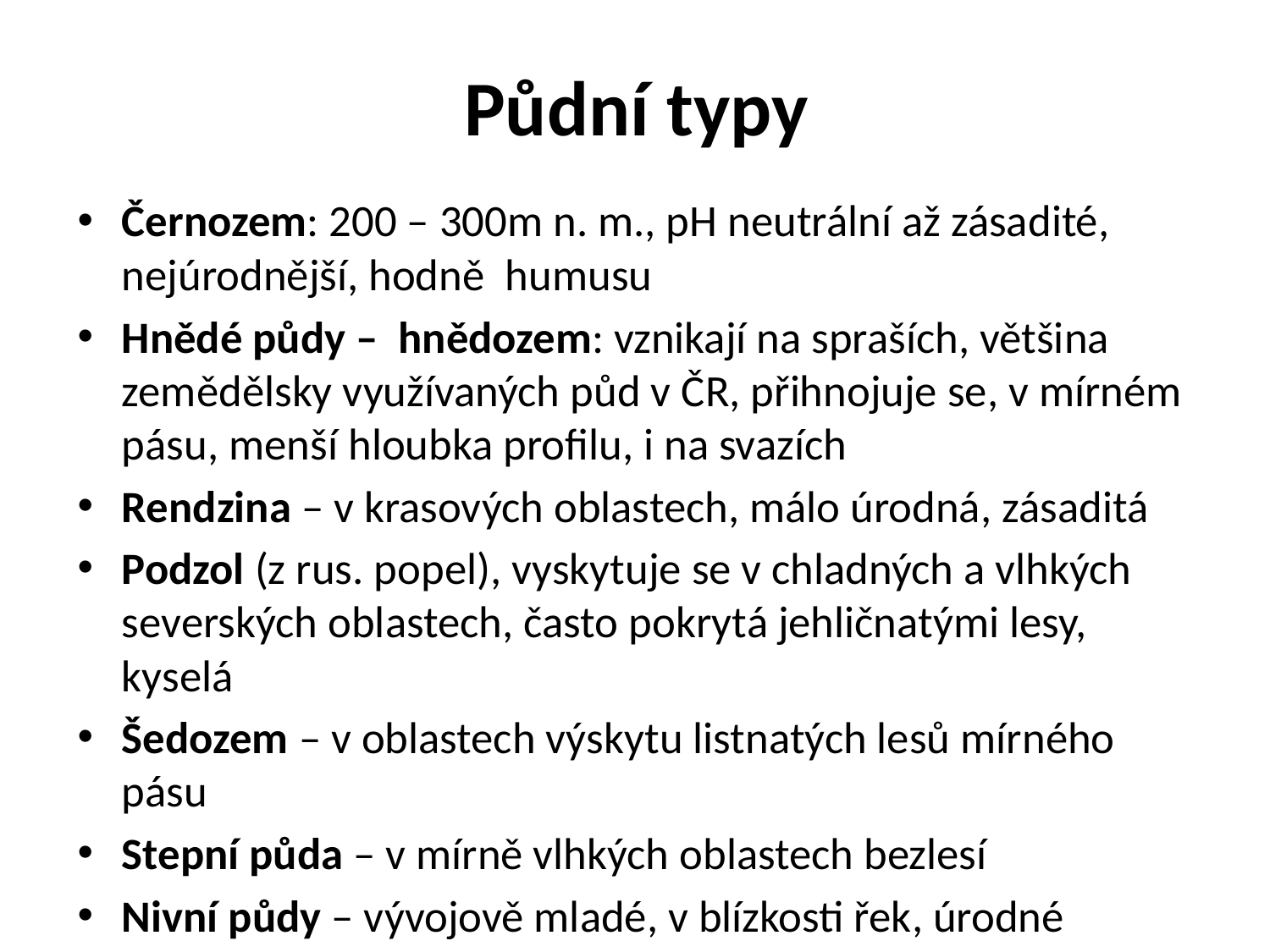

# Půdní typy
Černozem: 200 – 300m n. m., pH neutrální až zásadité, nejúrodnější, hodně  humusu
Hnědé půdy –  hnědozem: vznikají na spraších, většina zemědělsky využívaných půd v ČR, přihnojuje se, v mírném pásu, menší hloubka profilu, i na svazích
Rendzina – v krasových oblastech, málo úrodná, zásaditá
Podzol (z rus. popel), vyskytuje se v chladných a vlhkých severských oblastech, často pokrytá jehličnatými lesy, kyselá
Šedozem – v oblastech výskytu listnatých lesů mírného pásu
Stepní půda – v mírně vlhkých oblastech bezlesí
Nivní půdy – vývojově mladé, v blízkosti řek, úrodné